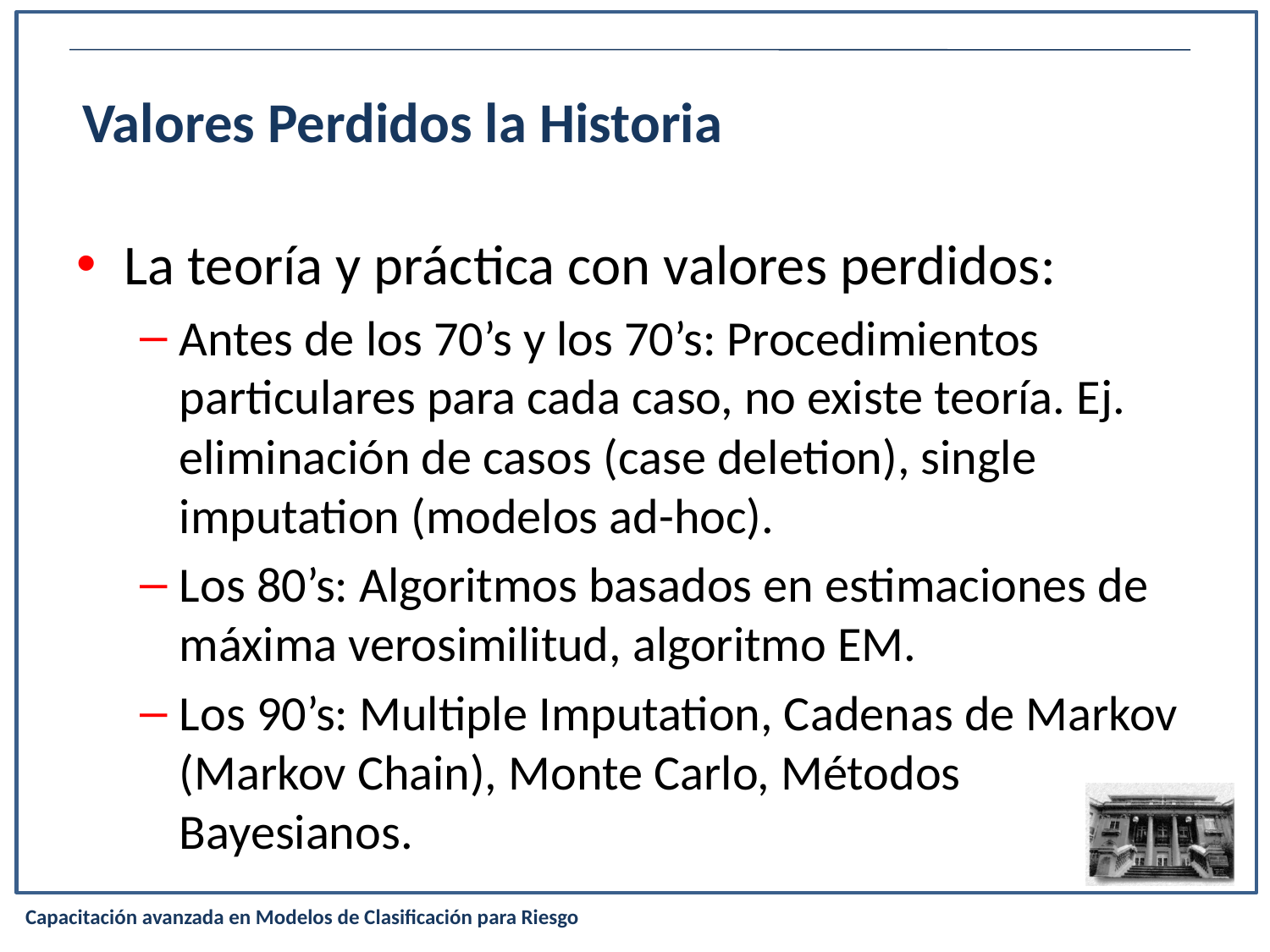

Valores Perdidos la Historia
La teoría y práctica con valores perdidos:
Antes de los 70’s y los 70’s: Procedimientos particulares para cada caso, no existe teoría. Ej. eliminación de casos (case deletion), single imputation (modelos ad-hoc).
Los 80’s: Algoritmos basados en estimaciones de máxima verosimilitud, algoritmo EM.
Los 90’s: Multiple Imputation, Cadenas de Markov (Markov Chain), Monte Carlo, Métodos Bayesianos.